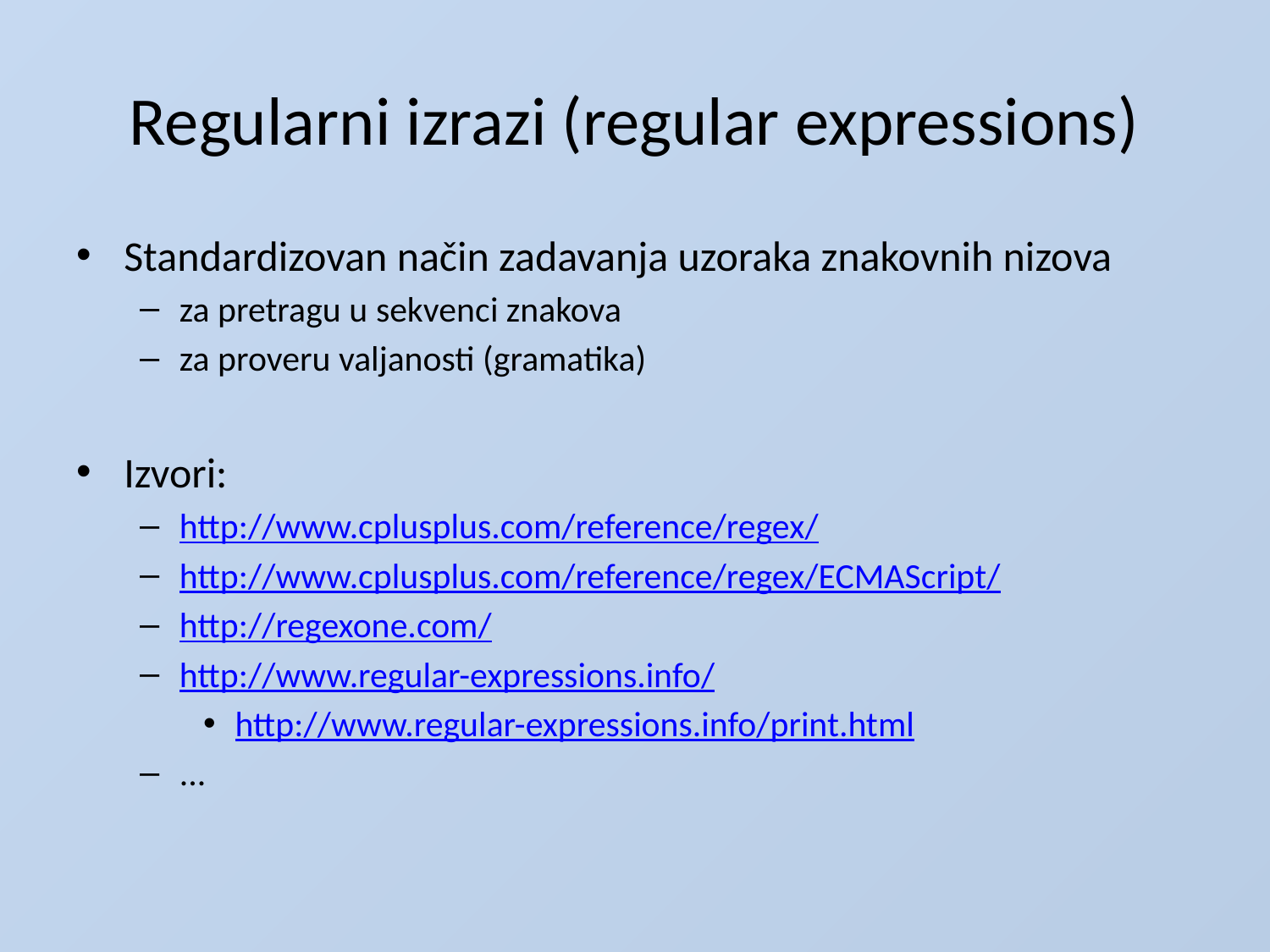

# Regularni izrazi (regular expressions)
Standardizovan način zadavanja uzoraka znakovnih nizova
za pretragu u sekvenci znakova
za proveru valjanosti (gramatika)

Izvori:
http://www.cplusplus.com/reference/regex/
http://www.cplusplus.com/reference/regex/ECMAScript/
http://regexone.com/
http://www.regular-expressions.info/
http://www.regular-expressions.info/print.html
...